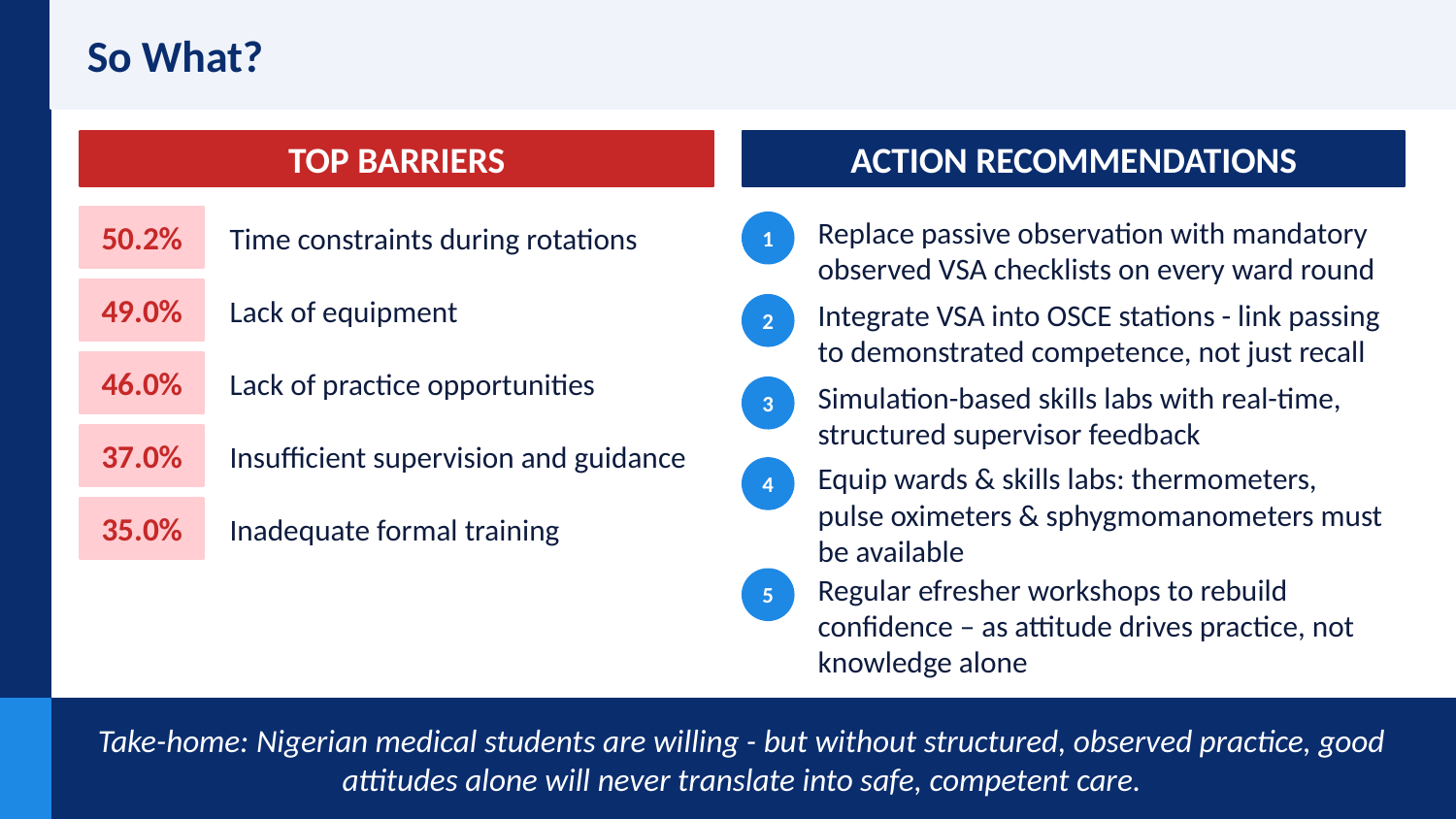

So What?

TOP BARRIERS

ACTION RECOMMENDATIONS

50.2%
Time constraints during rotations
Replace passive observation with mandatory observed VSA checklists on every ward round

1

49.0%
Lack of equipment
Integrate VSA into OSCE stations - link passing to demonstrated competence, not just recall

2

46.0%
Lack of practice opportunities
Simulation-based skills labs with real-time, structured supervisor feedback

3

37.0%
Insufficient supervision and guidance
Equip wards & skills labs: thermometers, pulse oximeters & sphygmomanometers must be available

4

35.0%
Inadequate formal training
Regular efresher workshops to rebuild confidence – as attitude drives practice, not knowledge alone

5

Take-home: Nigerian medical students are willing - but without structured, observed practice, good attitudes alone will never translate into safe, competent care.